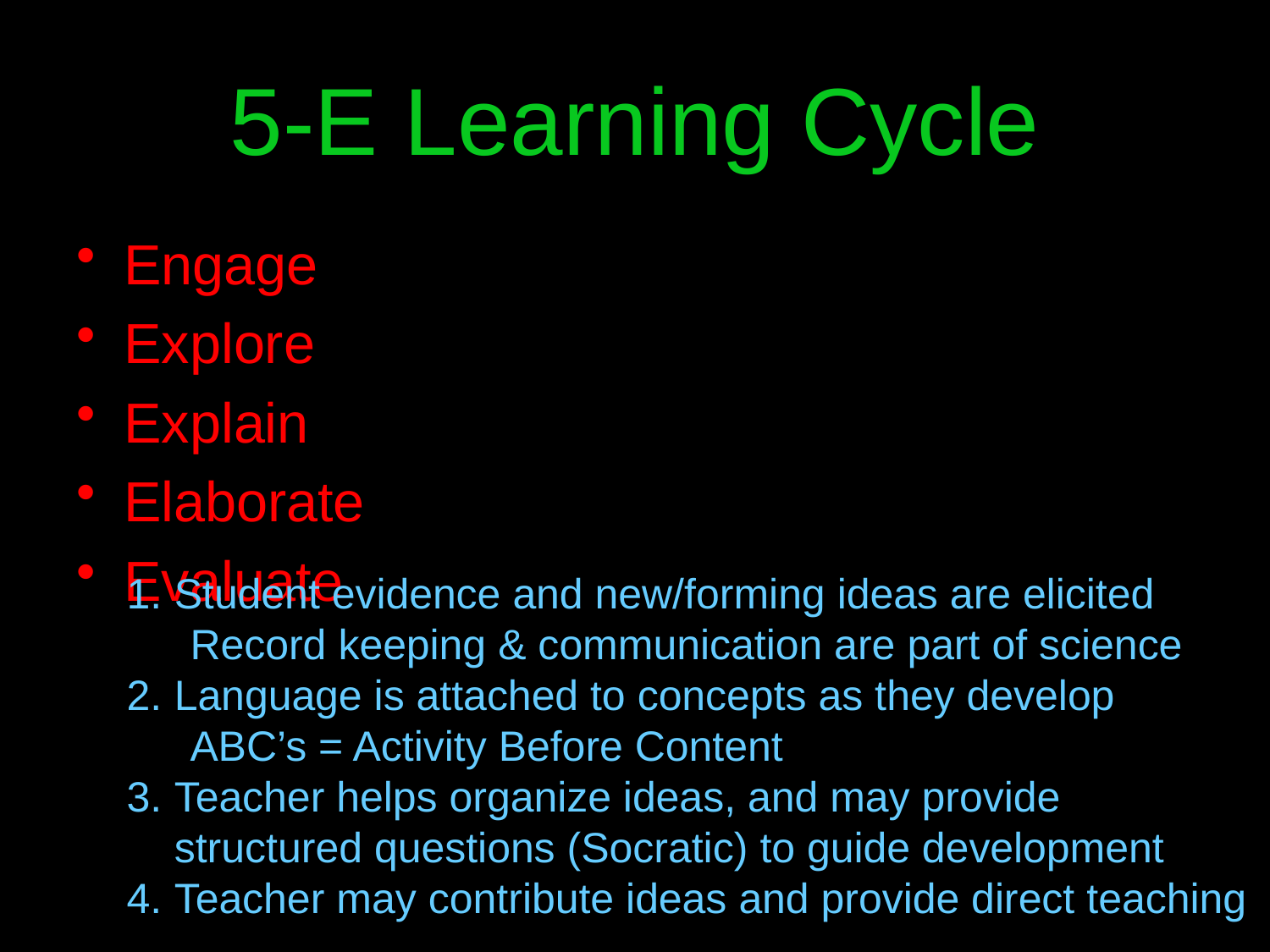

# 5-E Learning Cycle
Engage
Explore
Explain
Elaborate
Evaluate

Student evidence and new/forming ideas are elicited
Record keeping & communication are part of science
Language is attached to concepts as they develop
ABC’s = Activity Before Content
Teacher helps organize ideas, and may provide structured questions (Socratic) to guide development
Teacher may contribute ideas and provide direct teaching